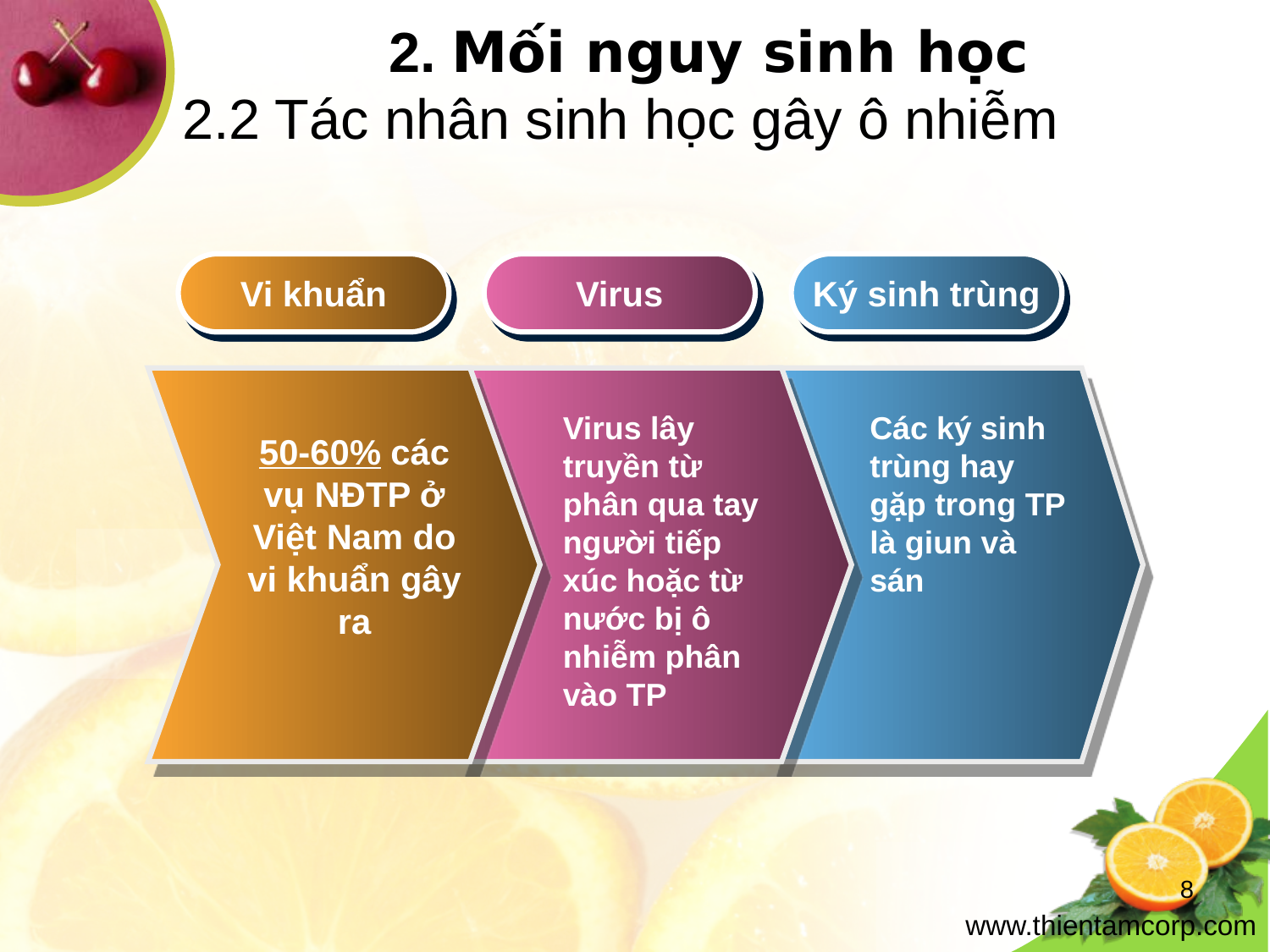

# 2. Mối nguy sinh học
2.2 Tác nhân sinh học gây ô nhiễm
Vi khuẩn
Virus
Ký sinh trùng

Virus lây truyền từ phân qua tay người tiếp xúc hoặc từ nước bị ô nhiễm phân vào TP
Các ký sinh trùng hay gặp trong TP là giun và sán
50-60% các vụ NĐTP ở Việt Nam do vi khuẩn gây ra
8